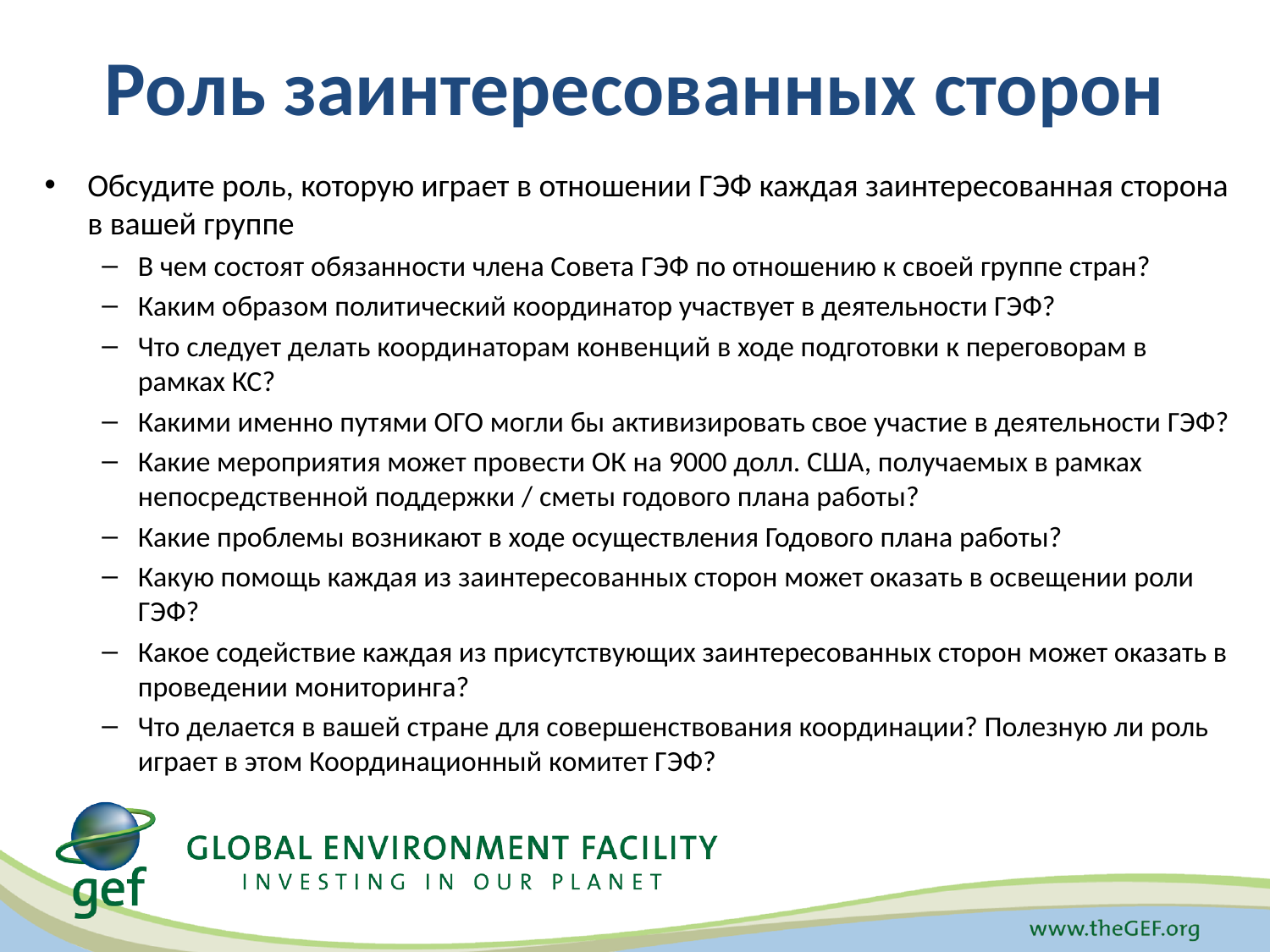

# Роль заинтересованных сторон
Обсудите роль, которую играет в отношении ГЭФ каждая заинтересованная сторона в вашей группе
В чем состоят обязанности члена Совета ГЭФ по отношению к своей группе стран?
Каким образом политический координатор участвует в деятельности ГЭФ?
Что следует делать координаторам конвенций в ходе подготовки к переговорам в рамках КС?
Какими именно путями ОГО могли бы активизировать свое участие в деятельности ГЭФ?
Какие мероприятия может провести ОК на 9000 долл. США, получаемых в рамках непосредственной поддержки / сметы годового плана работы?
Какие проблемы возникают в ходе осуществления Годового плана работы?
Какую помощь каждая из заинтересованных сторон может оказать в освещении роли ГЭФ?
Какое содействие каждая из присутствующих заинтересованных сторон может оказать в проведении мониторинга?
Что делается в вашей стране для совершенствования координации? Полезную ли роль играет в этом Координационный комитет ГЭФ?